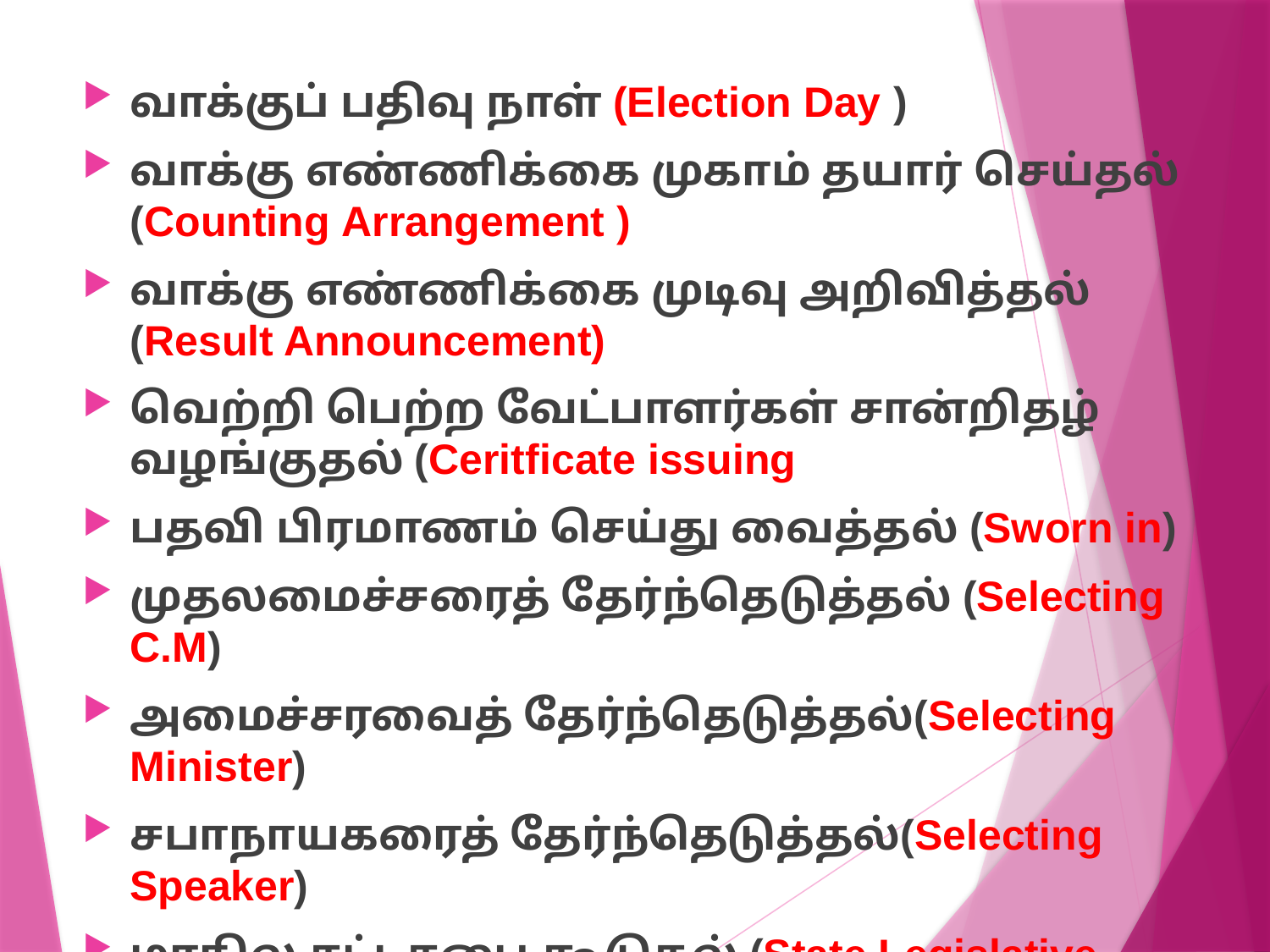

வாக்குப் பதிவு நாள் (Election Day )
வாக்கு எண்ணிக்கை முகாம் தயார் செய்தல் (Counting Arrangement )
வாக்கு எண்ணிக்கை முடிவு அறிவித்தல் (Result Announcement)
வெற்றி பெற்ற வேட்பாளர்கள் சான்றிதழ் வழங்குதல் (Ceritficate issuing
பதவி பிரமாணம் செய்து வைத்தல் (Sworn in)
முதலமைச்சரைத் தேர்ந்தெடுத்தல் (Selecting C.M)
அமைச்சரவைத் தேர்ந்தெடுத்தல்(Selecting Minister)
சபாநாயகரைத் தேர்ந்தெடுத்தல்(Selecting Speaker)
மாநில சட்டசபை கூடுதல் (State Legislative Assembly